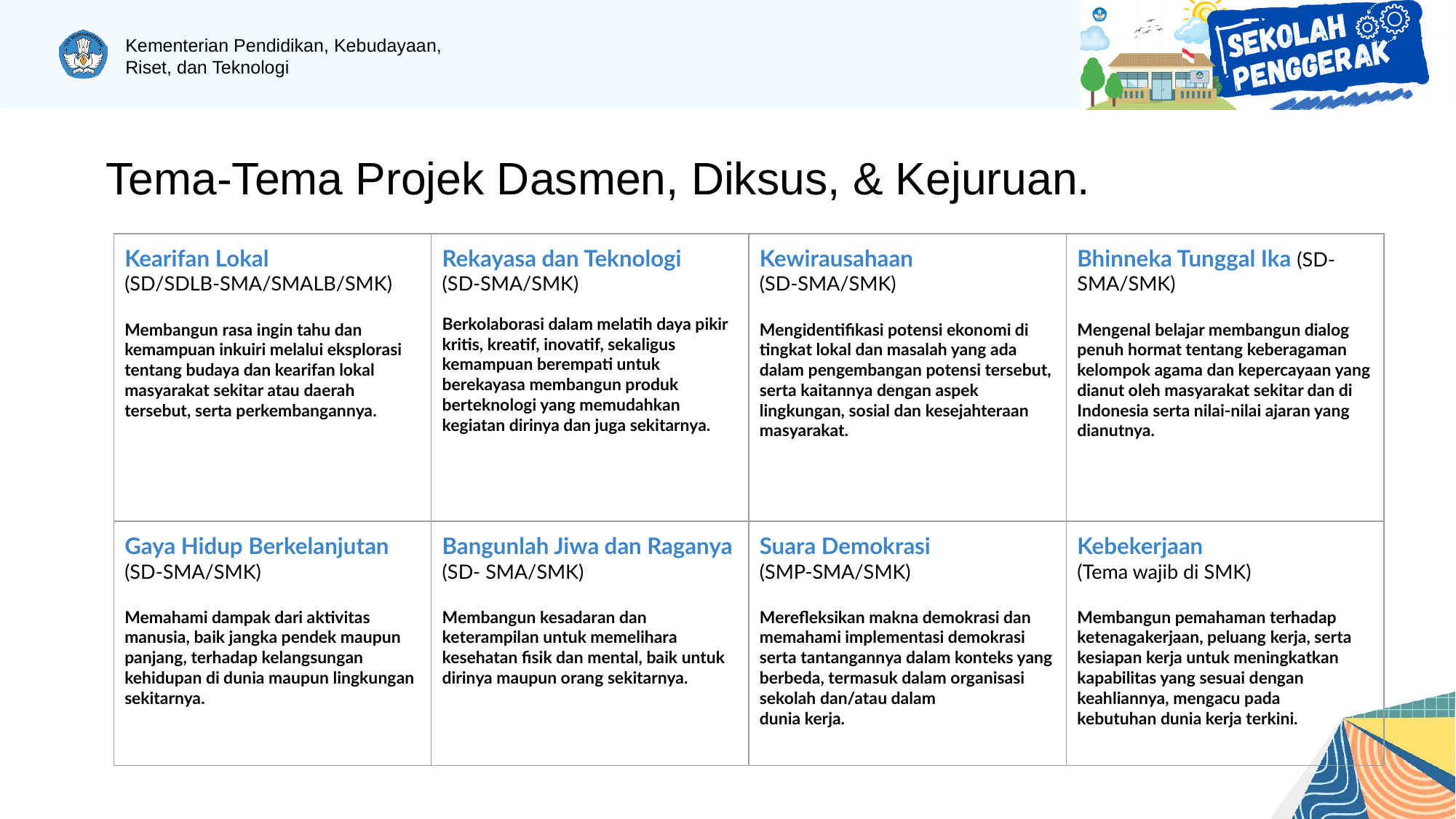

# Tema-Tema Projek Dasmen, Diksus, & Kejuruan.
| Kearifan Lokal (SD/SDLB-SMA/SMALB/SMK) Membangun rasa ingin tahu dan kemampuan inkuiri melalui eksplorasi tentang budaya dan kearifan lokal masyarakat sekitar atau daerah tersebut, serta perkembangannya. | Rekayasa dan Teknologi (SD-SMA/SMK) Berkolaborasi dalam melatih daya pikir kritis, kreatif, inovatif, sekaligus kemampuan berempati untuk berekayasa membangun produk berteknologi yang memudahkan kegiatan dirinya dan juga sekitarnya. | Kewirausahaan (SD-SMA/SMK) Mengidentifikasi potensi ekonomi di tingkat lokal dan masalah yang ada dalam pengembangan potensi tersebut, serta kaitannya dengan aspek lingkungan, sosial dan kesejahteraan masyarakat. | Bhinneka Tunggal Ika (SD-SMA/SMK) Mengenal belajar membangun dialog penuh hormat tentang keberagaman kelompok agama dan kepercayaan yang dianut oleh masyarakat sekitar dan di Indonesia serta nilai-nilai ajaran yang dianutnya. |
| --- | --- | --- | --- |
| Gaya Hidup Berkelanjutan (SD-SMA/SMK) Memahami dampak dari aktivitas manusia, baik jangka pendek maupun panjang, terhadap kelangsungan kehidupan di dunia maupun lingkungan sekitarnya. | Bangunlah Jiwa dan Raganya (SD- SMA/SMK) Membangun kesadaran dan keterampilan untuk memelihara kesehatan fisik dan mental, baik untuk dirinya maupun orang sekitarnya. | Suara Demokrasi (SMP-SMA/SMK) Merefleksikan makna demokrasi dan memahami implementasi demokrasi serta tantangannya dalam konteks yang berbeda, termasuk dalam organisasi sekolah dan/atau dalam dunia kerja. | Kebekerjaan (Tema wajib di SMK) Membangun pemahaman terhadap ketenagakerjaan, peluang kerja, serta kesiapan kerja untuk meningkatkan kapabilitas yang sesuai dengan keahliannya, mengacu pada kebutuhan dunia kerja terkini. |